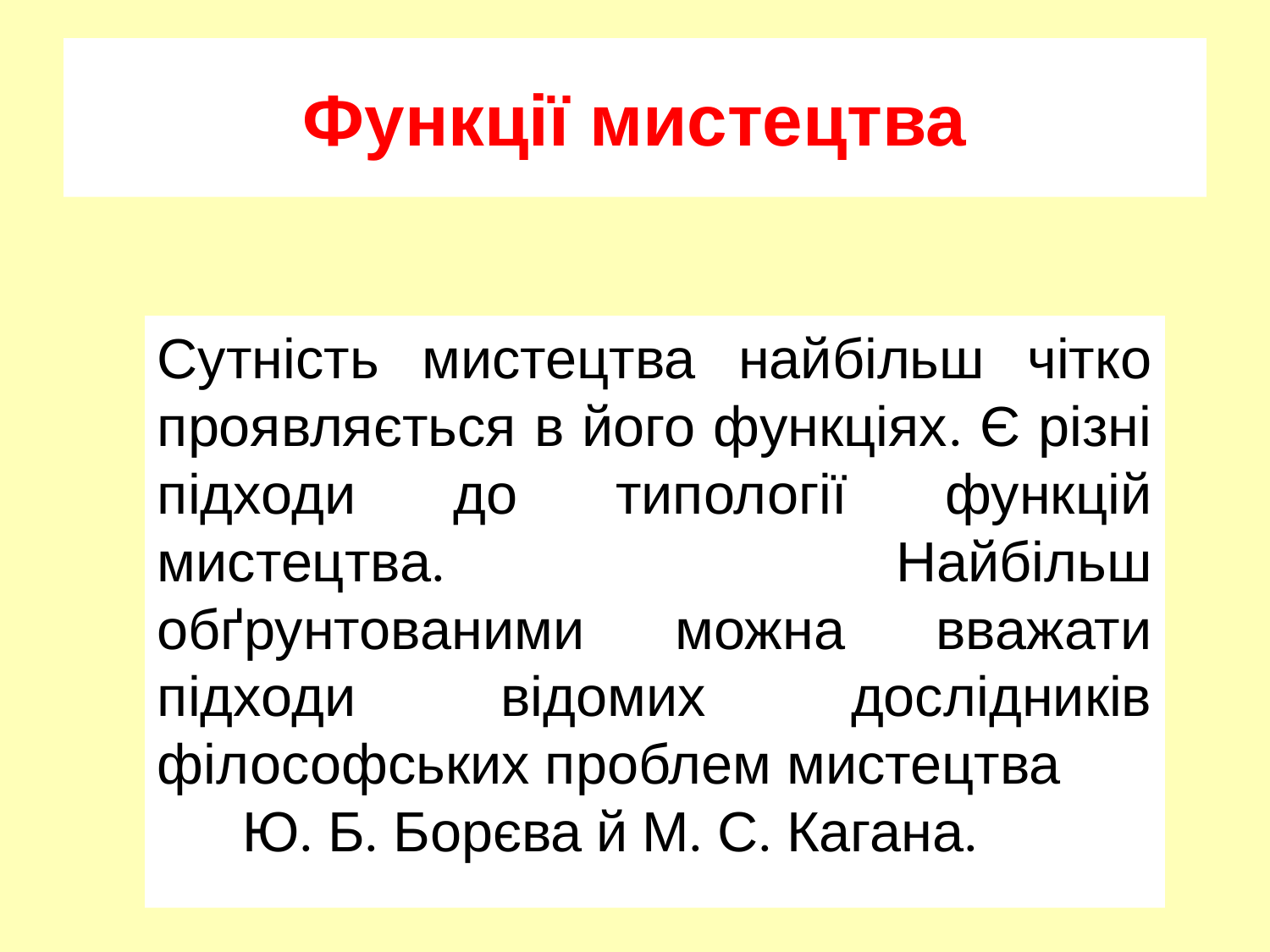

# Функції мистецтва
Сутність мистецтва найбільш чітко проявляється в його функціях. Є різні підходи до типології функцій мистецтва. Найбільш обґрунтованими можна вважати підходи відомих дослідників філософських проблем мистецтва             Ю. Б. Борєва й М. С. Кагана.